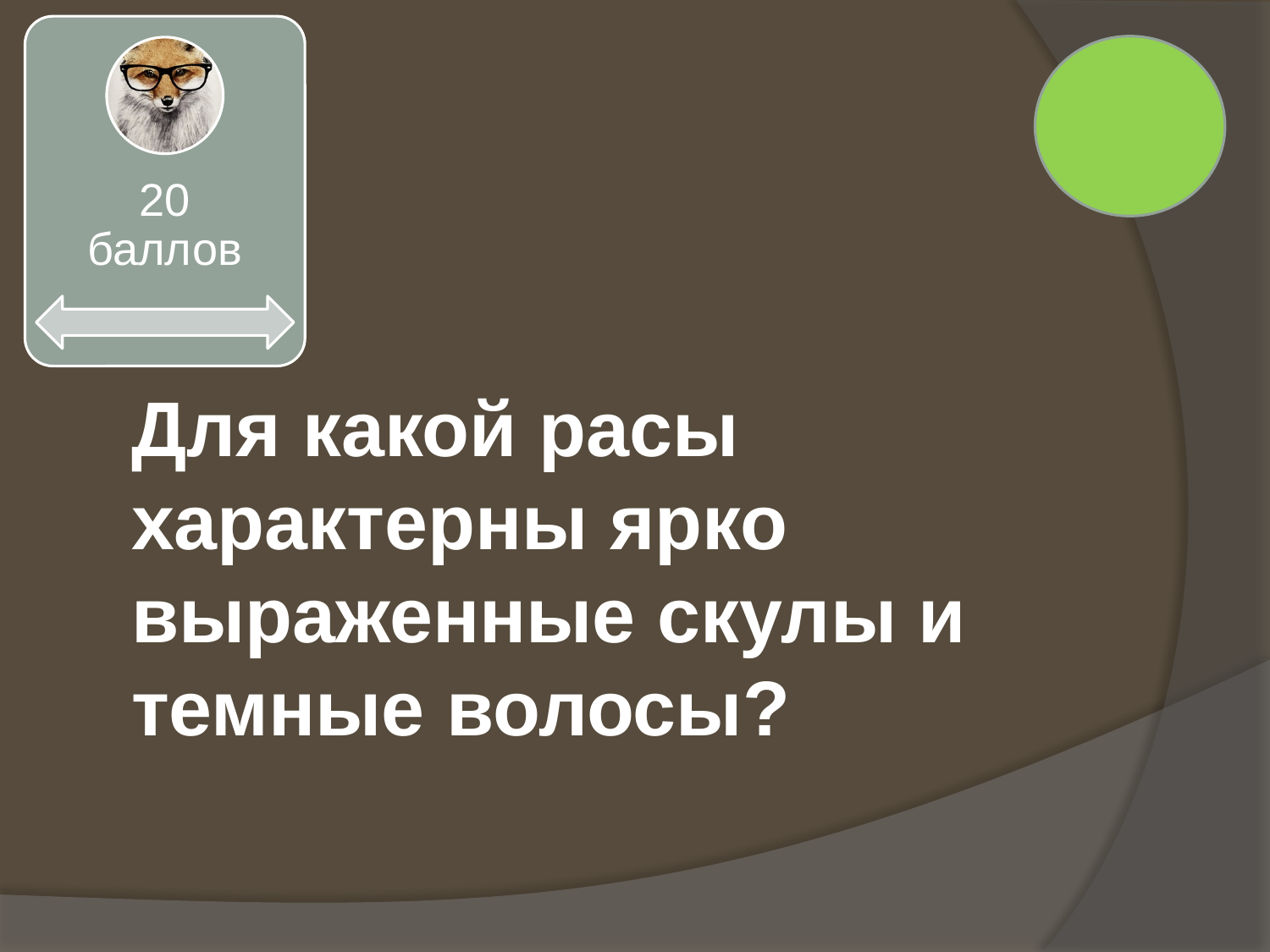

20 баллов

# Для какой расы характерны ярко выраженные скулы и темные волосы?